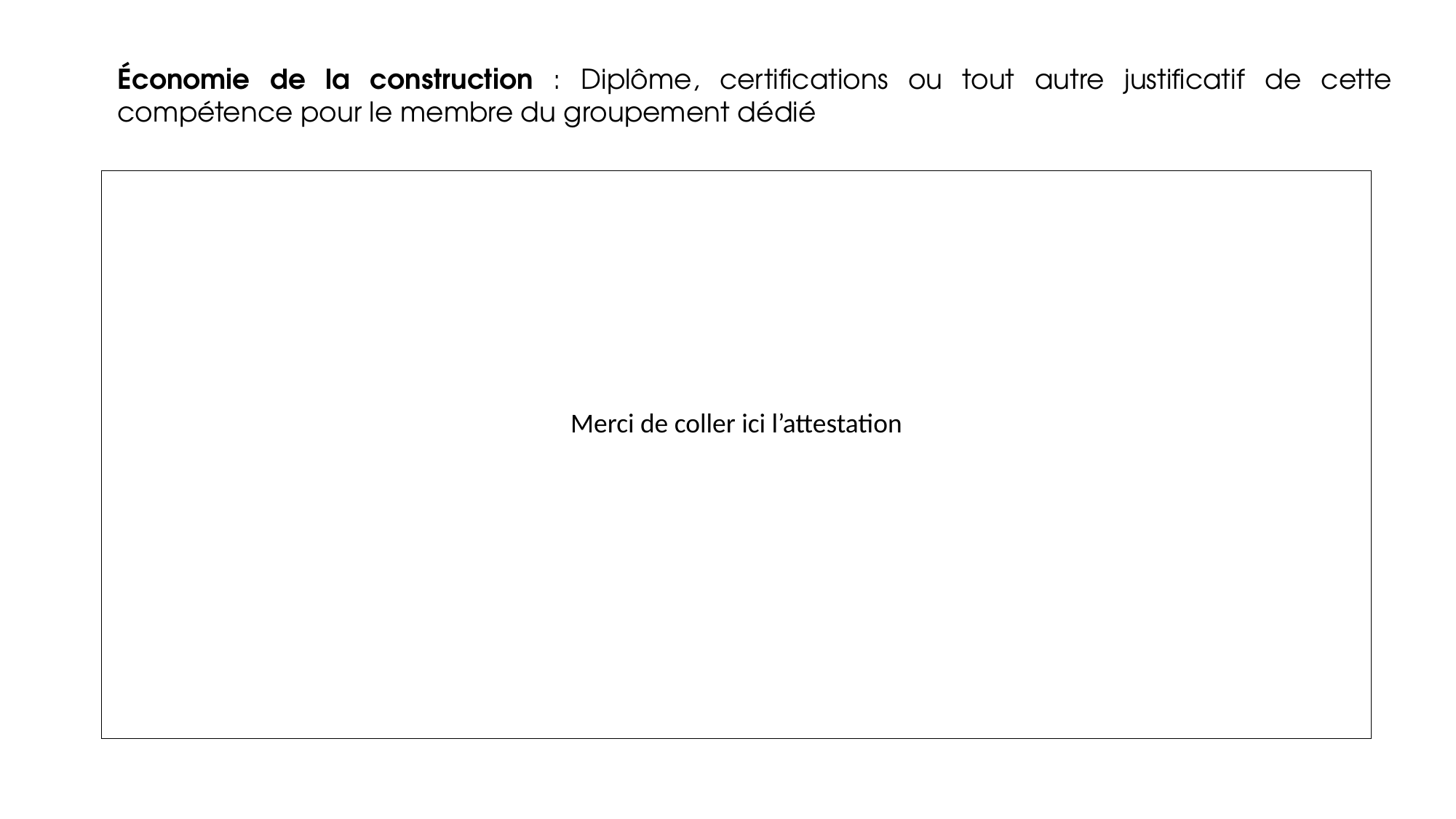

Économie de la construction : Diplôme, certifications ou tout autre justificatif de cette compétence pour le membre du groupement dédié

Merci de coller ici l’attestation